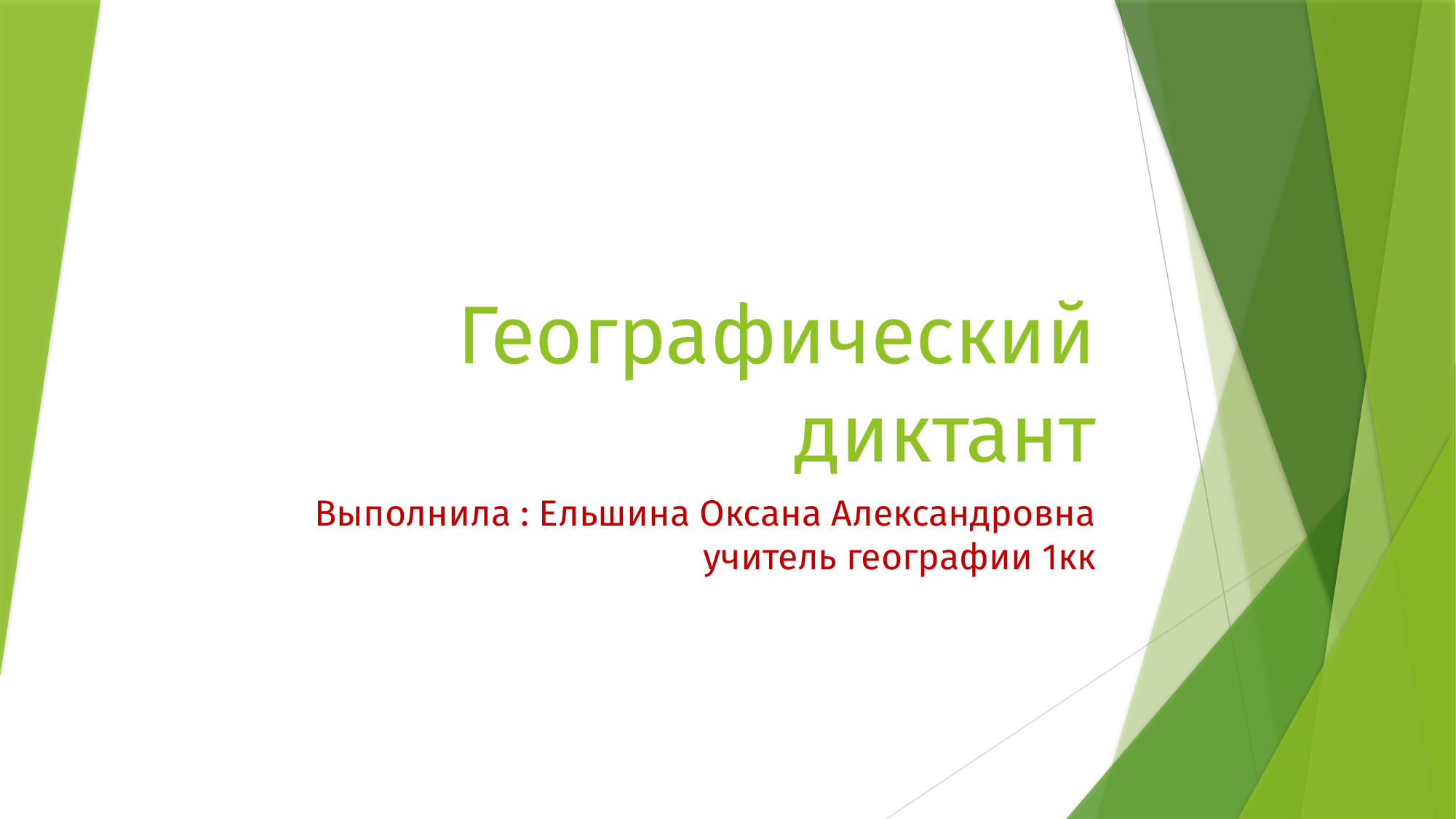

# Географический диктант
Выполнила : Ельшина Оксана Александровна учитель географии 1кк